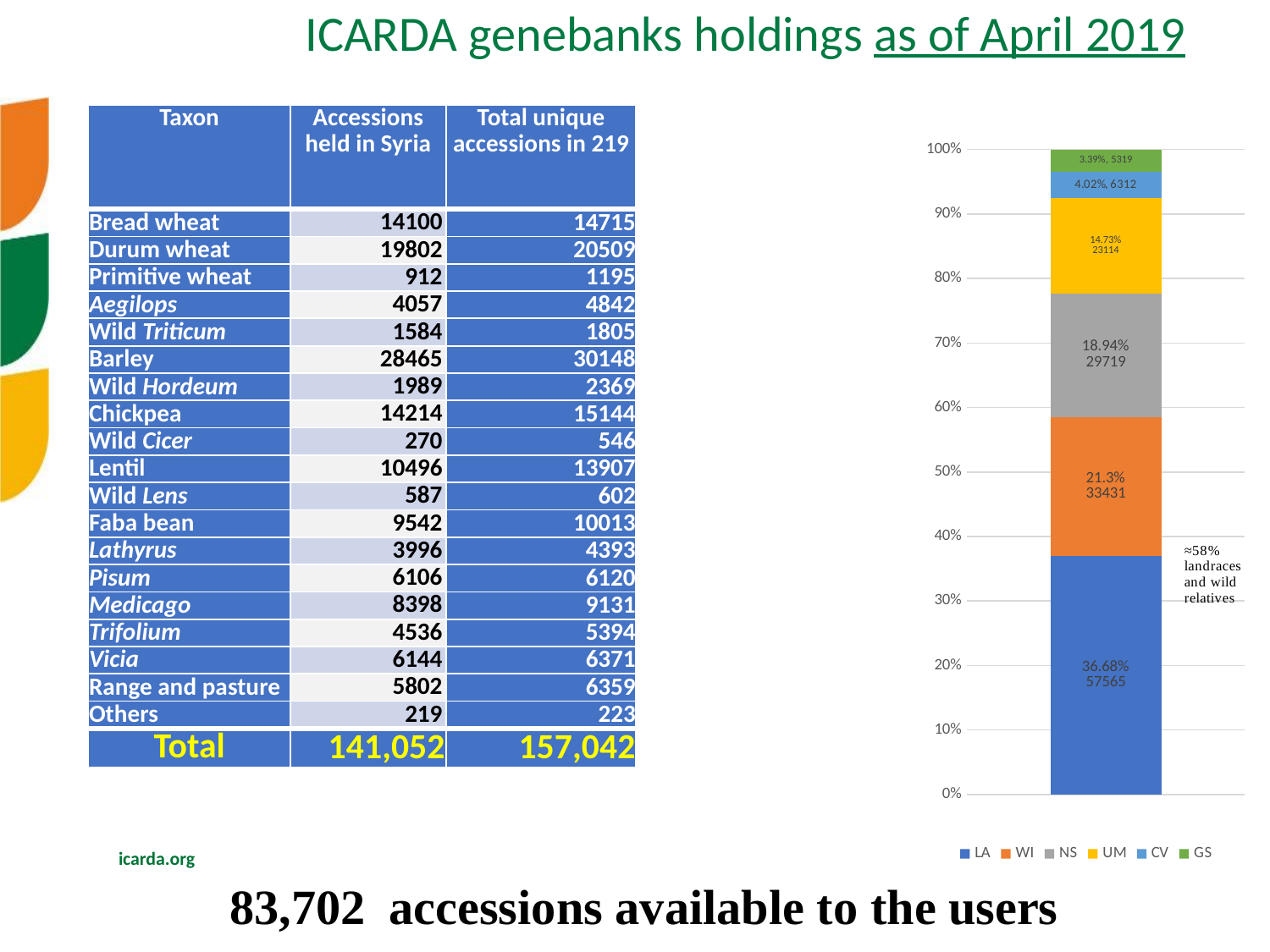

# ICARDA genebanks holdings as of April 2019
| Taxon | Accessions held in Syria | Total unique accessions in 219 |
| --- | --- | --- |
| Bread wheat | 14100 | 14715 |
| Durum wheat | 19802 | 20509 |
| Primitive wheat | 912 | 1195 |
| Aegilops | 4057 | 4842 |
| Wild Triticum | 1584 | 1805 |
| Barley | 28465 | 30148 |
| Wild Hordeum | 1989 | 2369 |
| Chickpea | 14214 | 15144 |
| Wild Cicer | 270 | 546 |
| Lentil | 10496 | 13907 |
| Wild Lens | 587 | 602 |
| Faba bean | 9542 | 10013 |
| Lathyrus | 3996 | 4393 |
| Pisum | 6106 | 6120 |
| Medicago | 8398 | 9131 |
| Trifolium | 4536 | 5394 |
| Vicia | 6144 | 6371 |
| Range and pasture | 5802 | 6359 |
| Others | 219 | 223 |
| Total | 141,052 | 157,042 |

### Chart

| Category | LA | WI | NS | UM | CV | GS |
|---|---|---|---|---|---|---|
| Number | 57565.0 | 33431.0 | 29719.0 | 23114.0 | 6312.0 | 5319.0 |
83,702   accessions available to the users